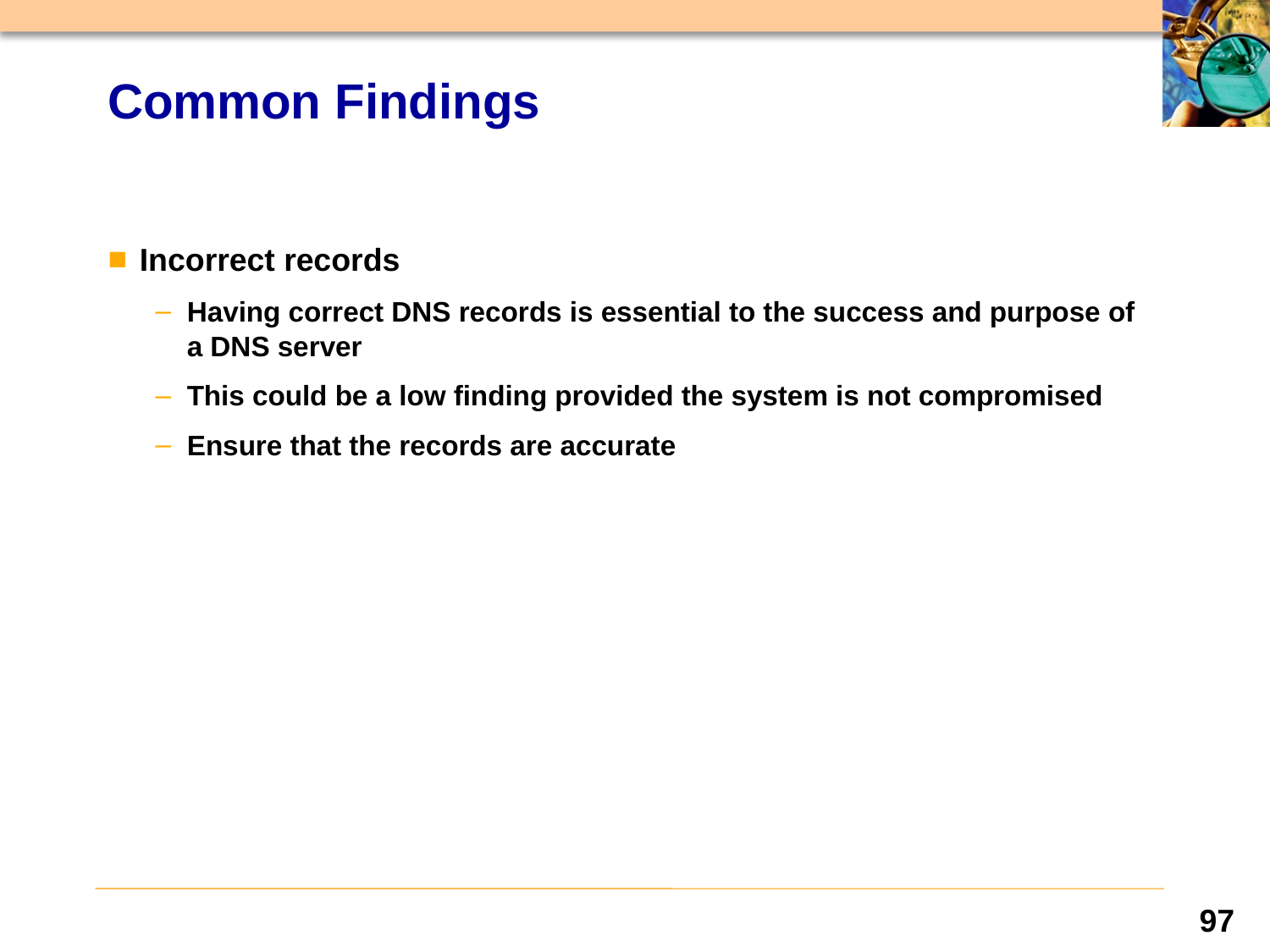

# Common Findings

Incorrect records
Having correct DNS records is essential to the success and purpose of a DNS server
This could be a low finding provided the system is not compromised
Ensure that the records are accurate